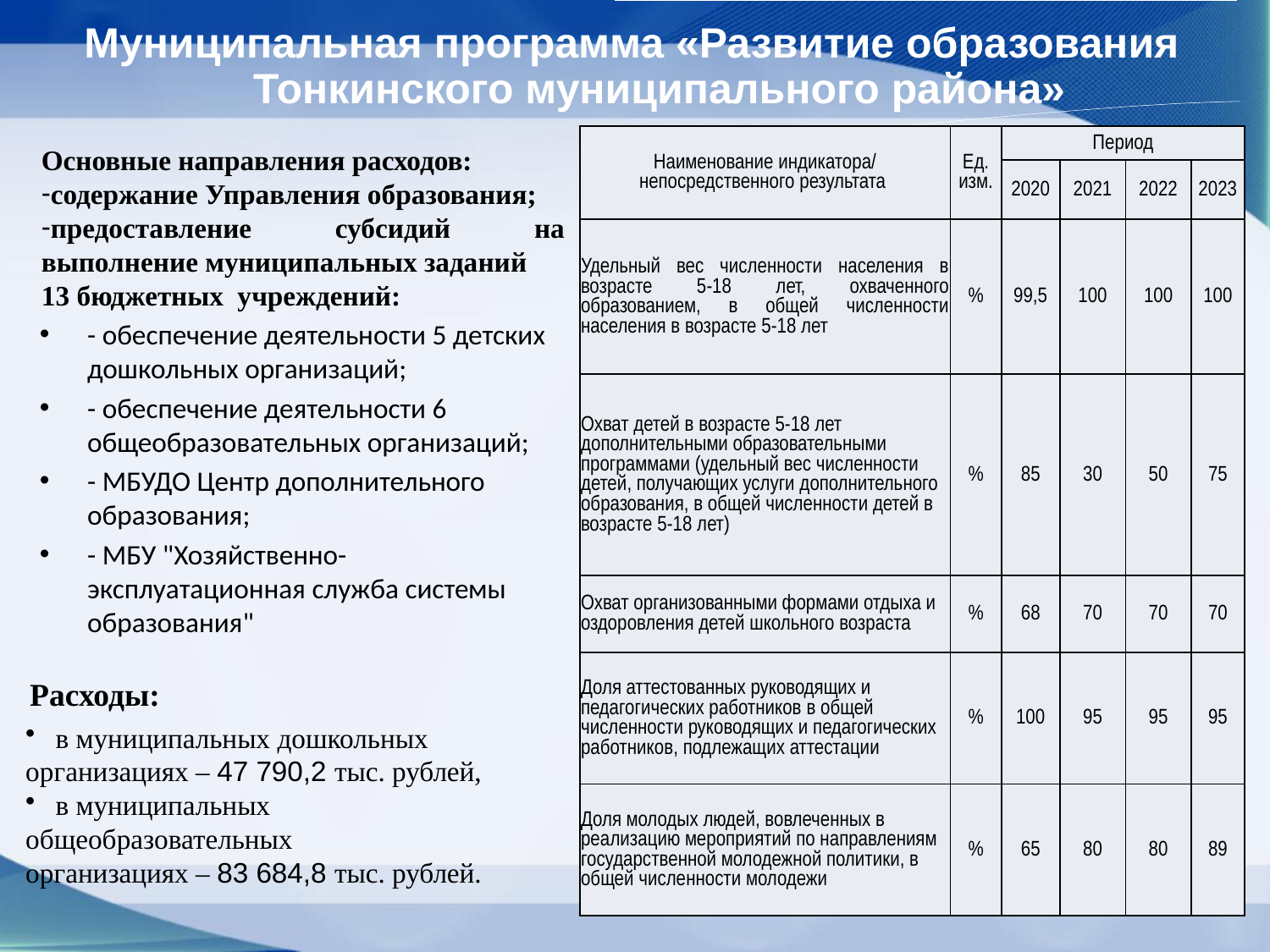

Муниципальная программа «Развитие образования Тонкинского муниципального района»

Основные направления расходов:
содержание Управления образования;
предоставление субсидий на выполнение муниципальных заданий
13 бюджетных  учреждений:
- обеспечение деятельности 5 детских дошкольных организаций;
- обеспечение деятельности 6 общеобразовательных организаций;
- МБУДО Центр дополнительного образования;
- МБУ "Хозяйственно-эксплуатационная служба системы образования"

| Наименование индикатора/ непосредственного результата | Ед. изм. | Период |  |  |  |
| --- | --- | --- | --- | --- | --- |
|  |  | 2020 | 2021 | 2022 | 2023 |
| Удельный вес численности населения в возрасте 5-18 лет, охваченного образованием, в общей численности населения в возрасте 5-18 лет | % | 99,5 | 100 | 100 | 100 |
| Охват детей в возрасте 5-18 лет дополнительными образовательными программами (удельный вес численности детей, получающих услуги дополнительного образования, в общей численности детей в возрасте 5-18 лет) | % | 85 | 30 | 50 | 75 |
| Охват организованными формами отдыха и оздоровления детей школьного возраста | % | 68 | 70 | 70 | 70 |
| Доля аттестованных руководящих и педагогических работников в общей численности руководящих и педагогических работников, подлежащих аттестации | % | 100 | 95 | 95 | 95 |
| Доля молодых людей, вовлеченных в реализацию мероприятий по направлениям государственной молодежной политики, в общей численности молодежи | % | 65 | 80 | 80 | 89 |

Расходы:
в муниципальных дошкольных
организациях – 47 790,2 тыс. рублей,
в муниципальных
общеобразовательных
организациях – 83 684,8 тыс. рублей.